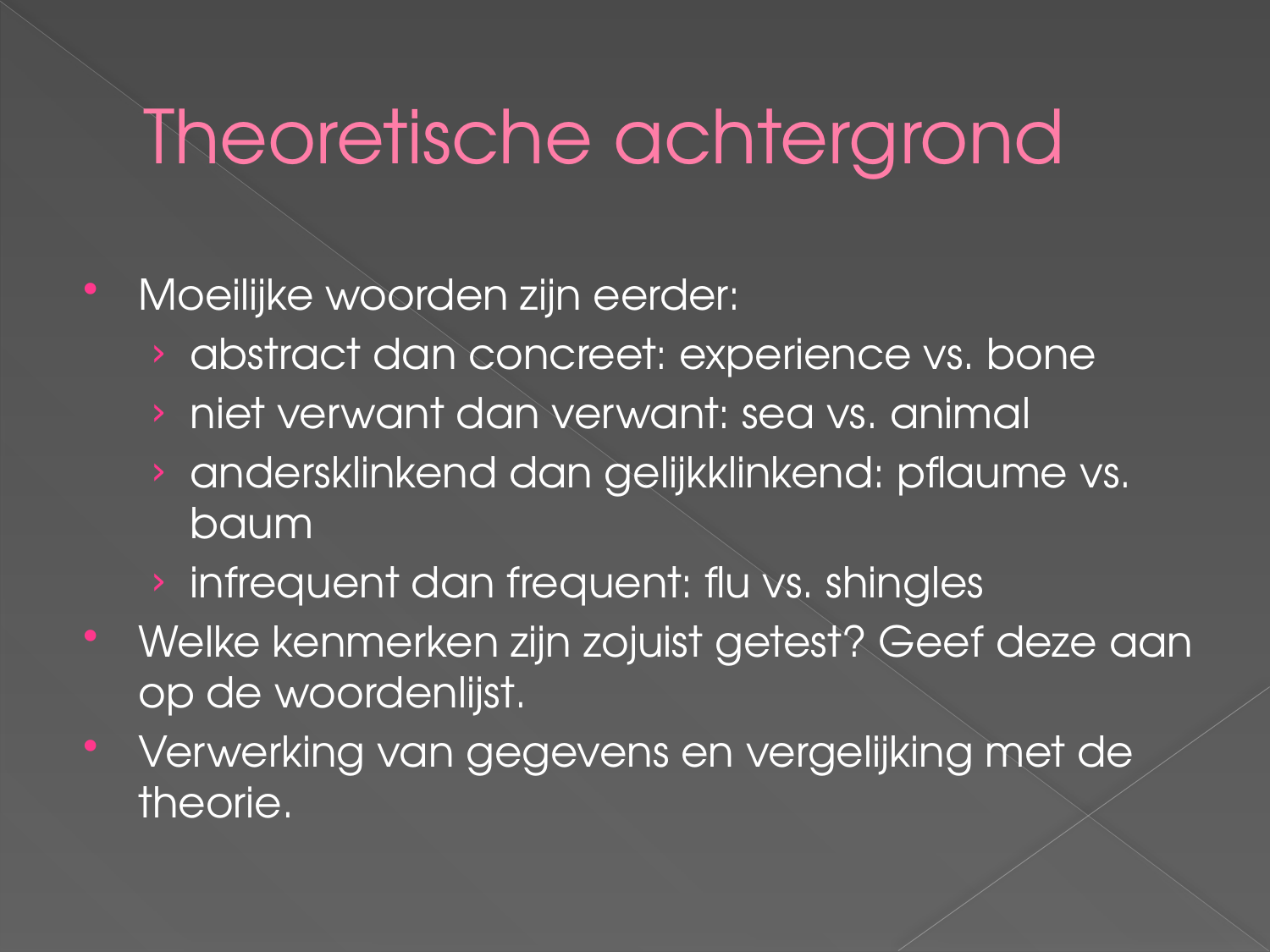

# Theoretische achtergrond
Moeilijke woorden zijn eerder:
abstract dan concreet: experience vs. bone
niet verwant dan verwant: sea vs. animal
andersklinkend dan gelijkklinkend: pflaume vs. baum
infrequent dan frequent: flu vs. shingles
Welke kenmerken zijn zojuist getest? Geef deze aan op de woordenlijst.
Verwerking van gegevens en vergelijking met de theorie.